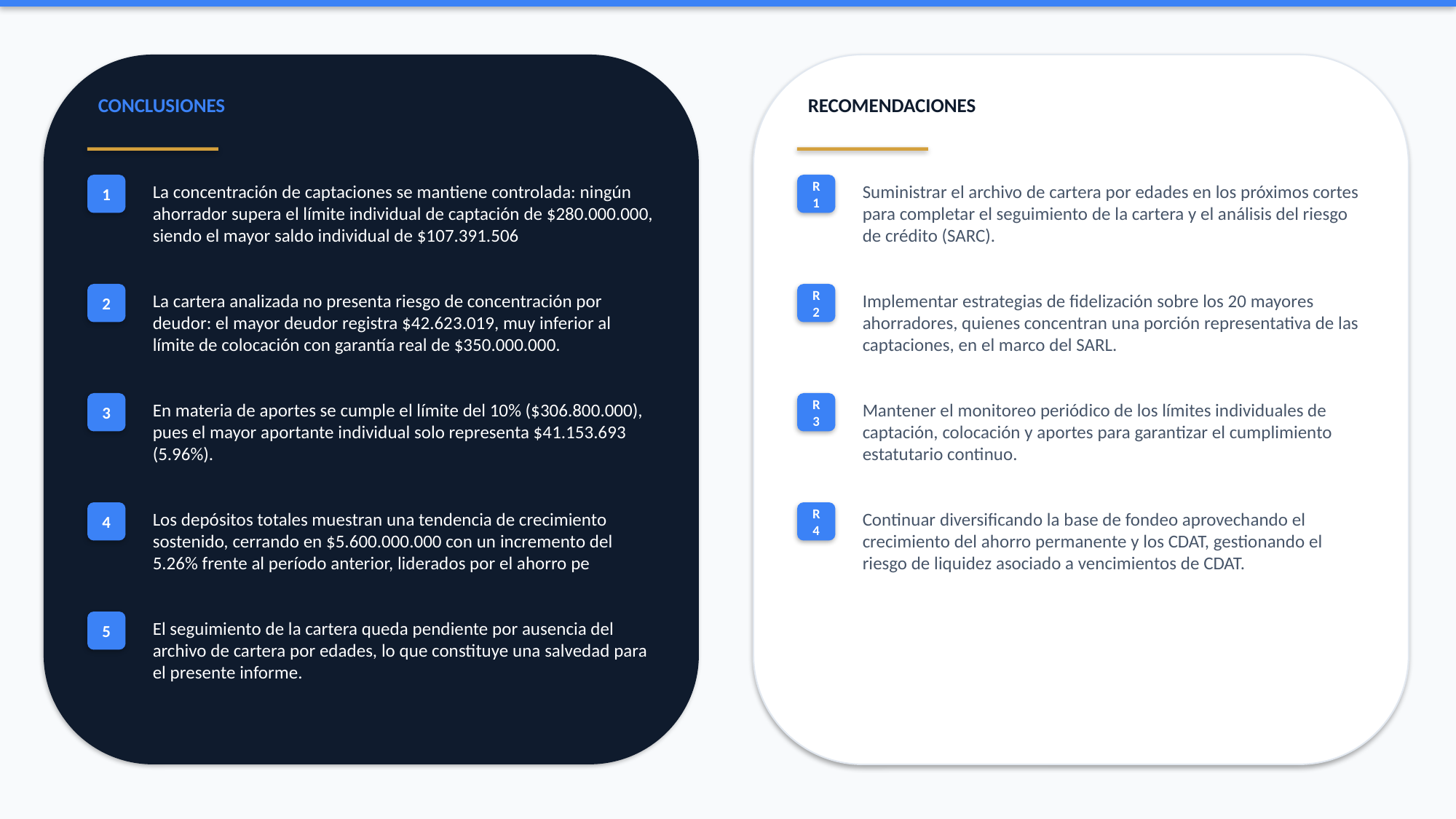

CONCLUSIONES
RECOMENDACIONES

1
La concentración de captaciones se mantiene controlada: ningún ahorrador supera el límite individual de captación de $280.000.000, siendo el mayor saldo individual de $107.391.506
R1
Suministrar el archivo de cartera por edades en los próximos cortes para completar el seguimiento de la cartera y el análisis del riesgo de crédito (SARC).
2
La cartera analizada no presenta riesgo de concentración por deudor: el mayor deudor registra $42.623.019, muy inferior al límite de colocación con garantía real de $350.000.000.
R2
Implementar estrategias de fidelización sobre los 20 mayores ahorradores, quienes concentran una porción representativa de las captaciones, en el marco del SARL.
3
En materia de aportes se cumple el límite del 10% ($306.800.000), pues el mayor aportante individual solo representa $41.153.693 (5.96%).
R3
Mantener el monitoreo periódico de los límites individuales de captación, colocación y aportes para garantizar el cumplimiento estatutario continuo.
4
Los depósitos totales muestran una tendencia de crecimiento sostenido, cerrando en $5.600.000.000 con un incremento del 5.26% frente al período anterior, liderados por el ahorro pe
R4
Continuar diversificando la base de fondeo aprovechando el crecimiento del ahorro permanente y los CDAT, gestionando el riesgo de liquidez asociado a vencimientos de CDAT.
5
El seguimiento de la cartera queda pendiente por ausencia del archivo de cartera por edades, lo que constituye una salvedad para el presente informe.